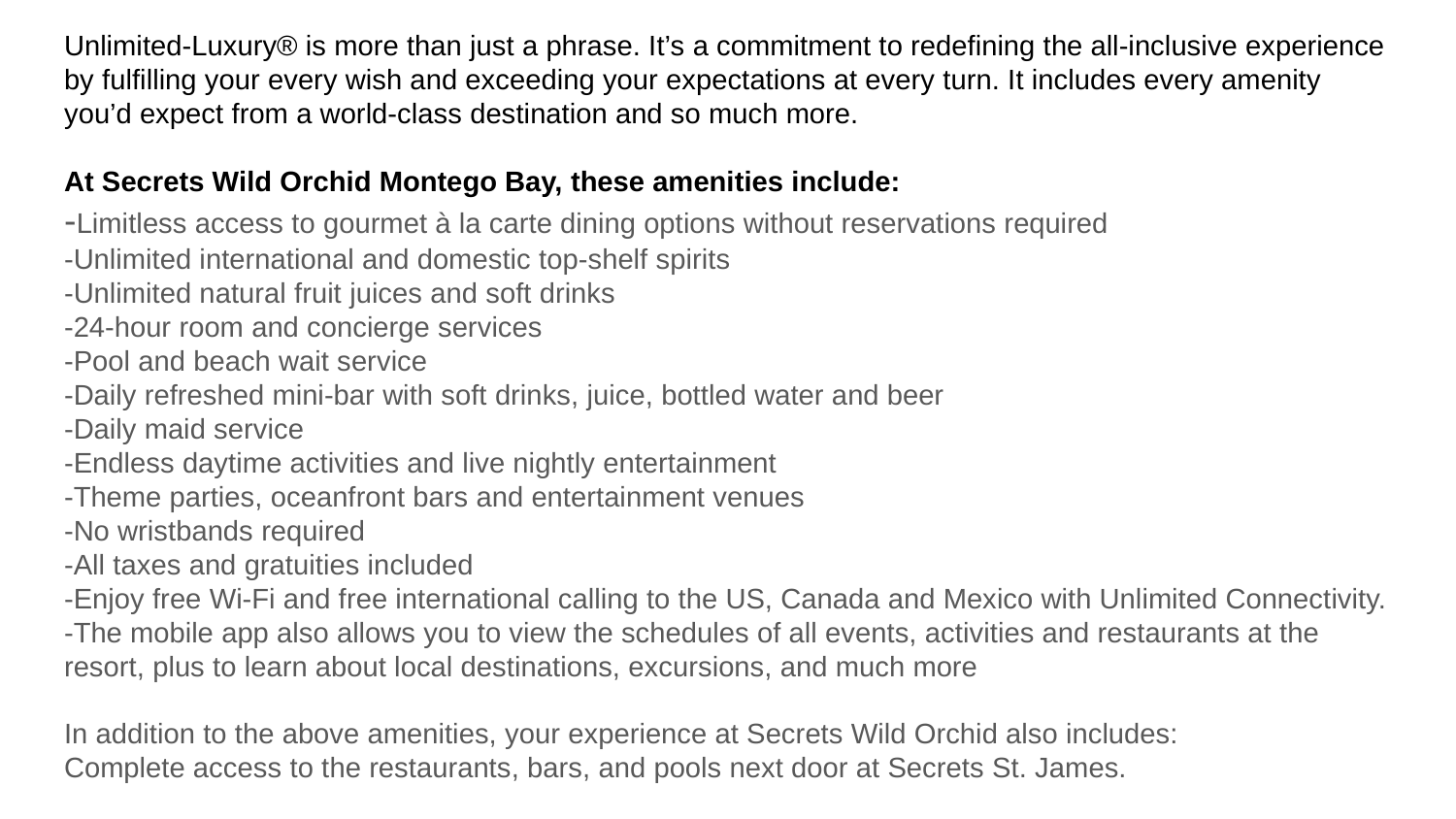

Unlimited-Luxury® is more than just a phrase. It’s a commitment to redefining the all-inclusive experience by fulfilling your every wish and exceeding your expectations at every turn. It includes every amenity you’d expect from a world-class destination and so much more.
At Secrets Wild Orchid Montego Bay, these amenities include:
-Limitless access to gourmet à la carte dining options without reservations required
-Unlimited international and domestic top-shelf spirits
-Unlimited natural fruit juices and soft drinks
-24-hour room and concierge services
-Pool and beach wait service
-Daily refreshed mini-bar with soft drinks, juice, bottled water and beer
-Daily maid service
-Endless daytime activities and live nightly entertainment
-Theme parties, oceanfront bars and entertainment venues
-No wristbands required
-All taxes and gratuities included
-Enjoy free Wi-Fi and free international calling to the US, Canada and Mexico with Unlimited Connectivity. -The mobile app also allows you to view the schedules of all events, activities and restaurants at the resort, plus to learn about local destinations, excursions, and much more
In addition to the above amenities, your experience at Secrets Wild Orchid also includes:
Complete access to the restaurants, bars, and pools next door at Secrets St. James.